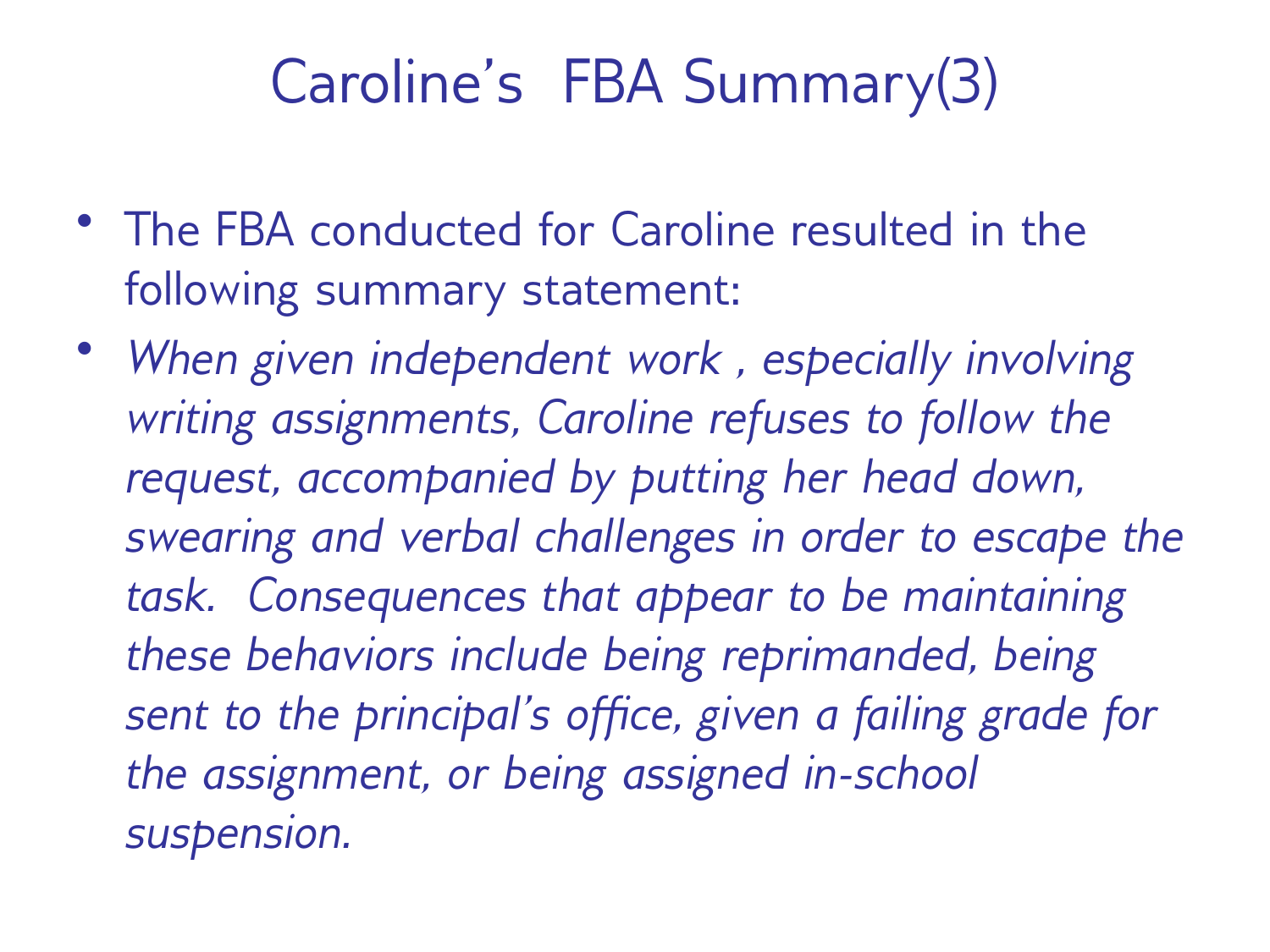

# Caroline’s  FBA Summary(3)
The FBA conducted for Caroline resulted in the following summary statement:
When given independent work , especially involving writing assignments, Caroline refuses to follow the request, accompanied by putting her head down, swearing and verbal challenges in order to escape the task.  Consequences that appear to be maintaining these behaviors include being reprimanded, being sent to the principal’s office, given a failing grade for the assignment, or being assigned in-school suspension.